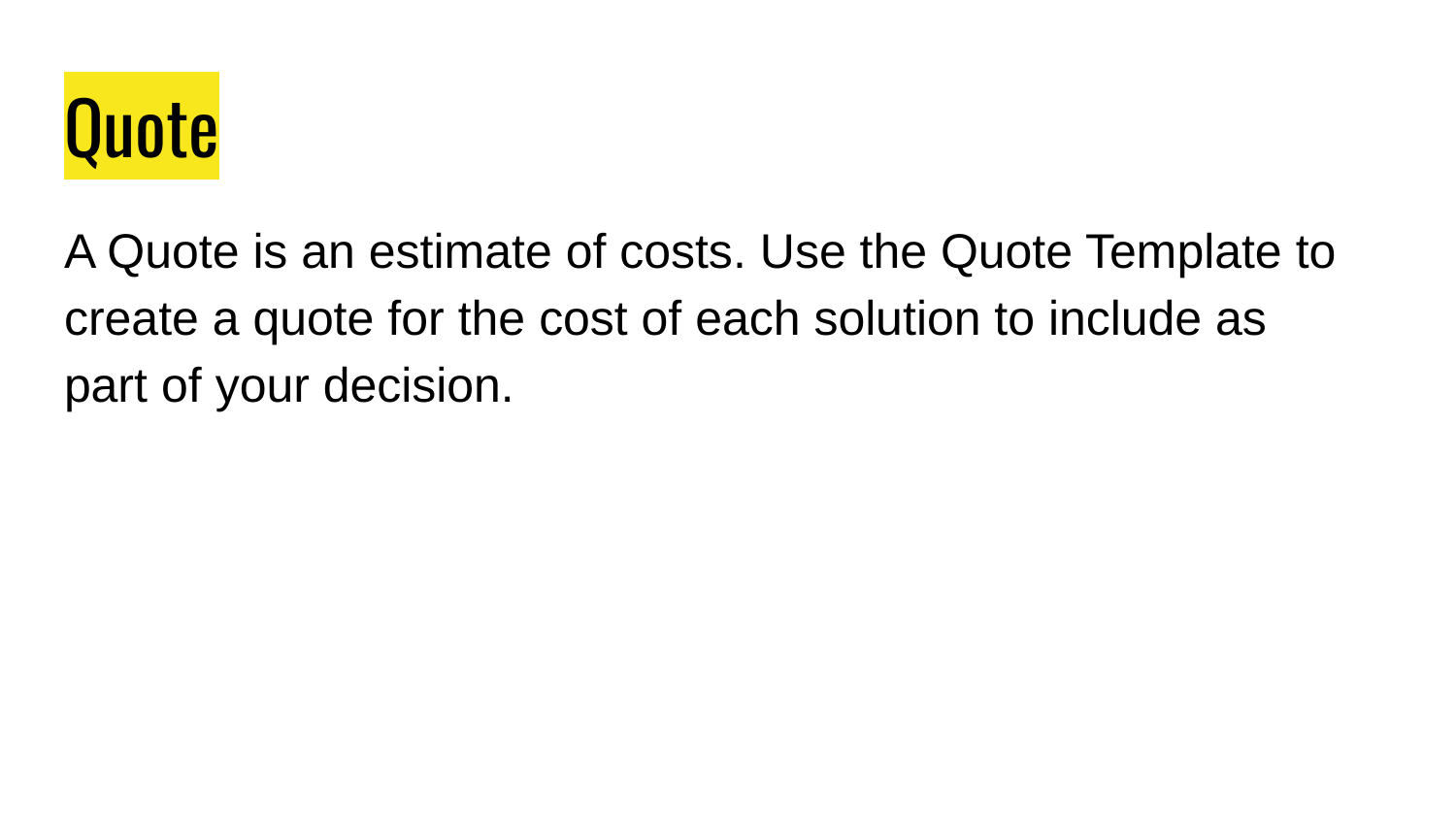

# Quote
A Quote is an estimate of costs. Use the Quote Template to create a quote for the cost of each solution to include as part of your decision.